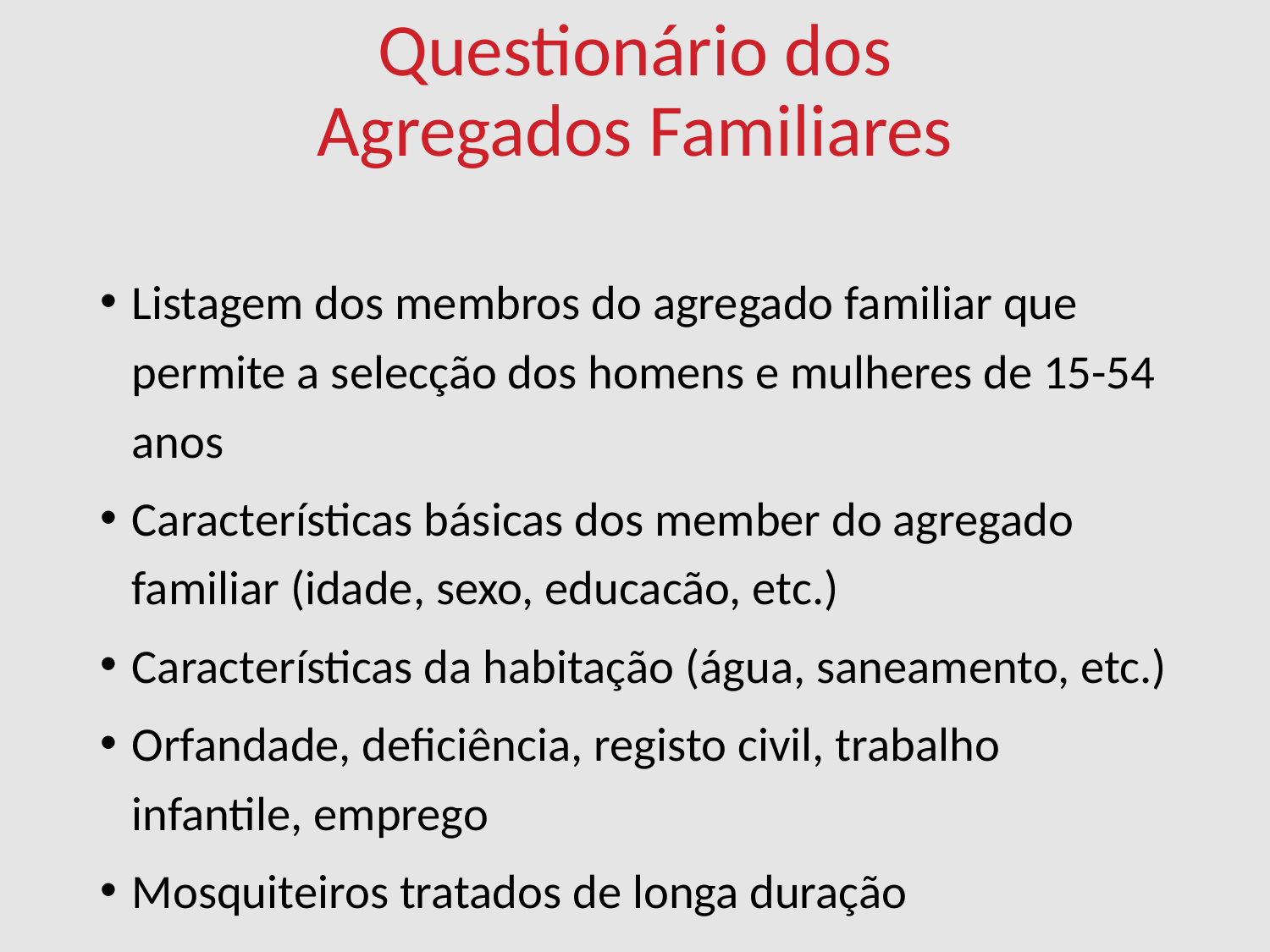

# Questionário dos Agregados Familiares
Listagem dos membros do agregado familiar que permite a selecção dos homens e mulheres de 15-54 anos
Características básicas dos member do agregado familiar (idade, sexo, educacão, etc.)
Características da habitação (água, saneamento, etc.)
Orfandade, deficiência, registo civil, trabalho infantile, emprego
Mosquiteiros tratados de longa duração